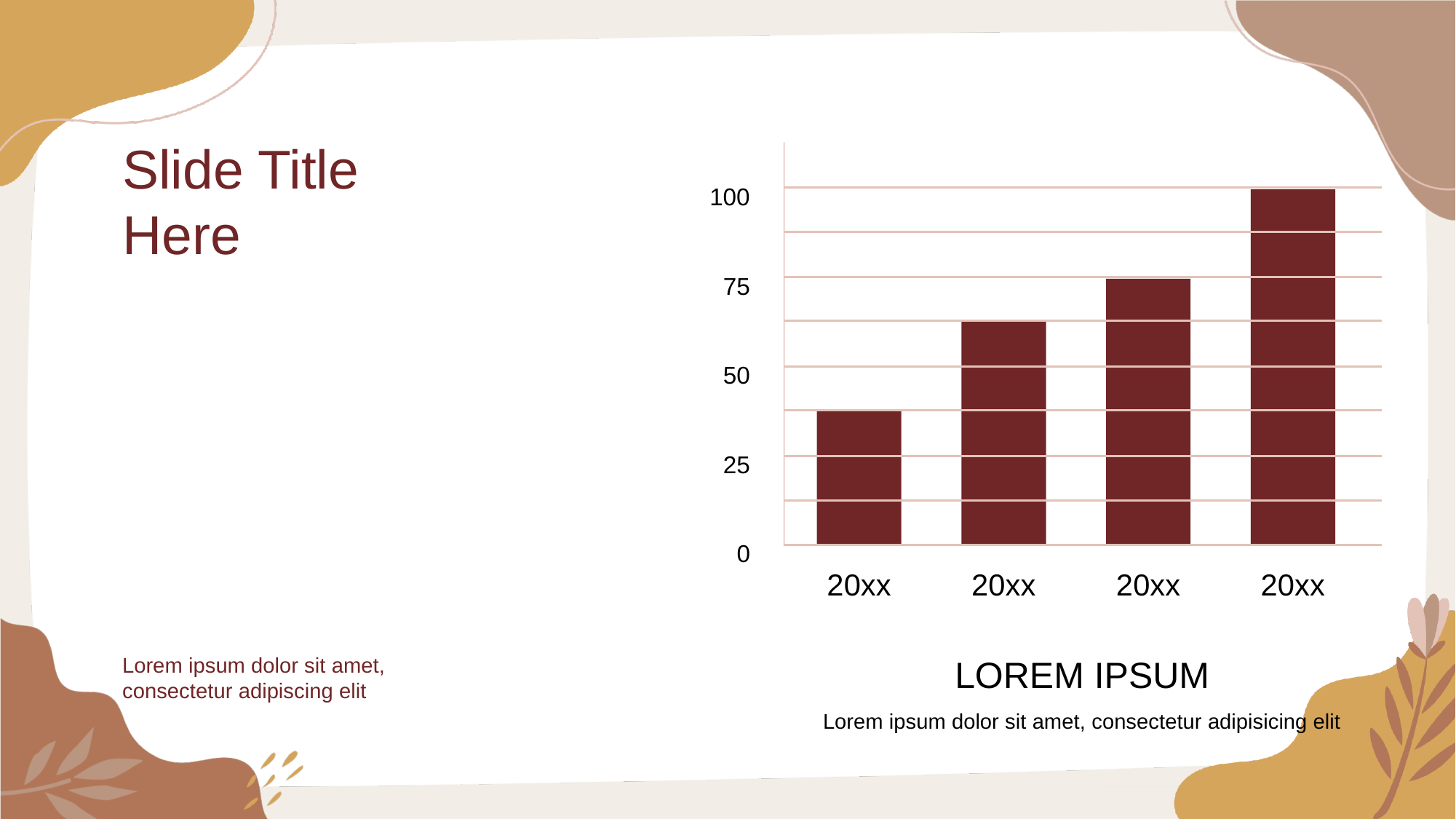

Slide Title
Here

100

75

50

25
0
20xx
20xx
20xx
20xx
Lorem ipsum dolor sit amet, consectetur adipiscing elit
LOREM IPSUM
Lorem ipsum dolor sit amet, consectetur adipisicing elit